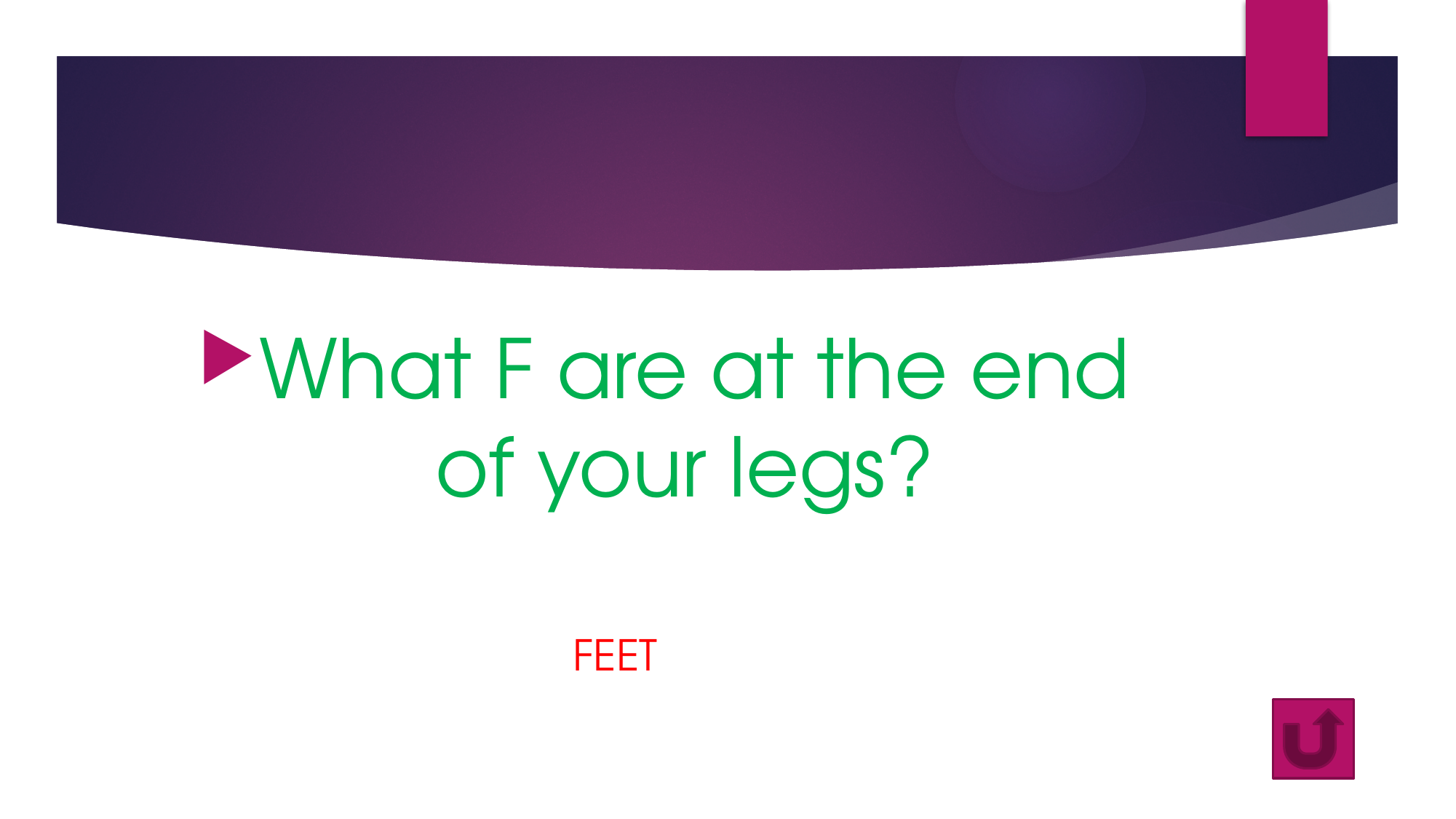

#
What F are at the end of your legs?

FEET